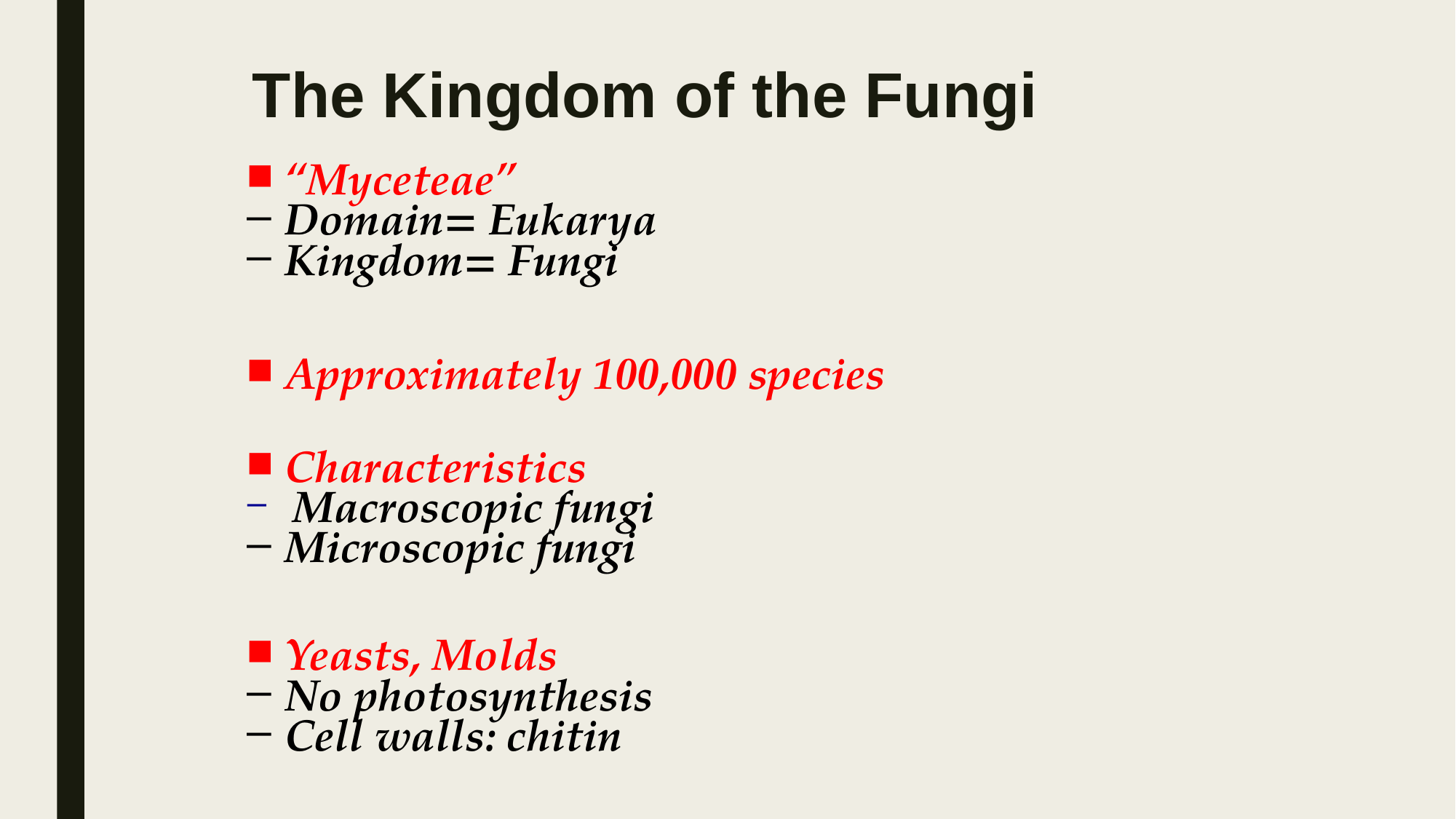

# The Kingdom of the Fungi
“Myceteae”
Domain= Eukarya
Kingdom= Fungi

Approximately 100,000 species

Characteristics
 Macroscopic fungi
Microscopic fungi

Yeasts, Molds
No photosynthesis
Cell walls: chitin